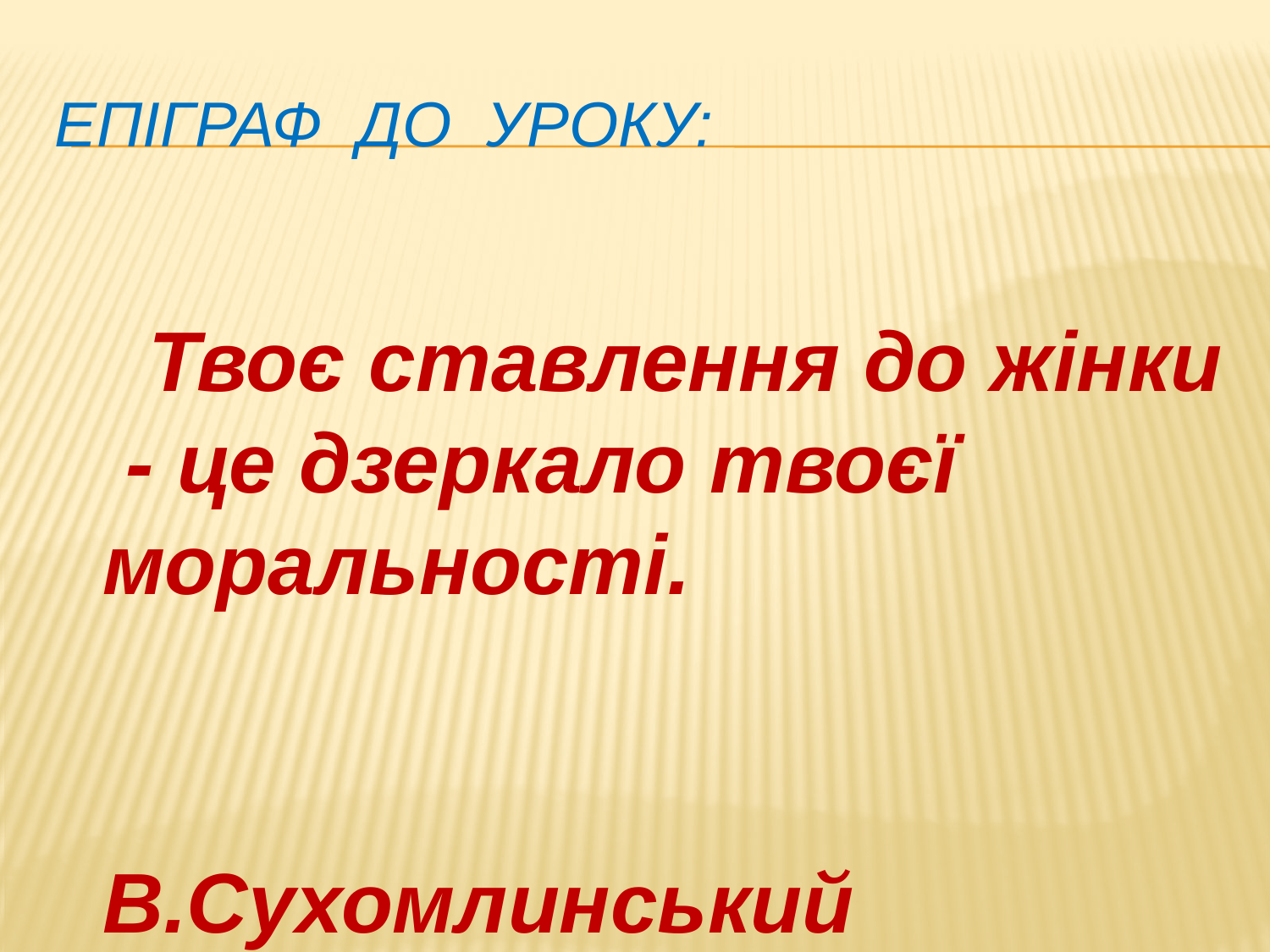

# Епіграф  до  уроку:

    Твоє ставлення до жінки  - це дзеркало твоєї моральності.

                        В.Сухомлинський